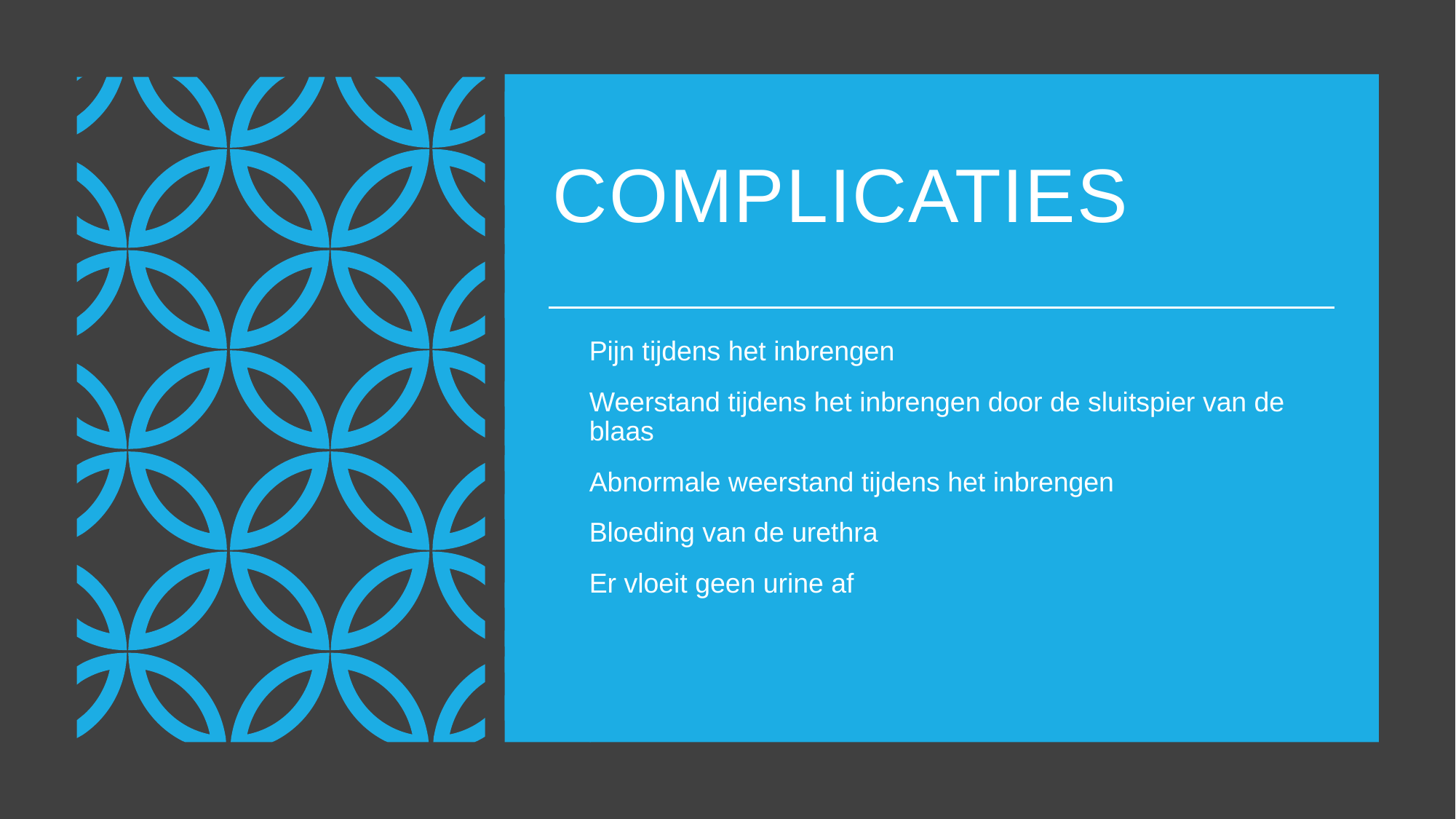

# complicaties

Pijn tijdens het inbrengen
Weerstand tijdens het inbrengen door de sluitspier van de blaas
Abnormale weerstand tijdens het inbrengen
Bloeding van de urethra
Er vloeit geen urine af